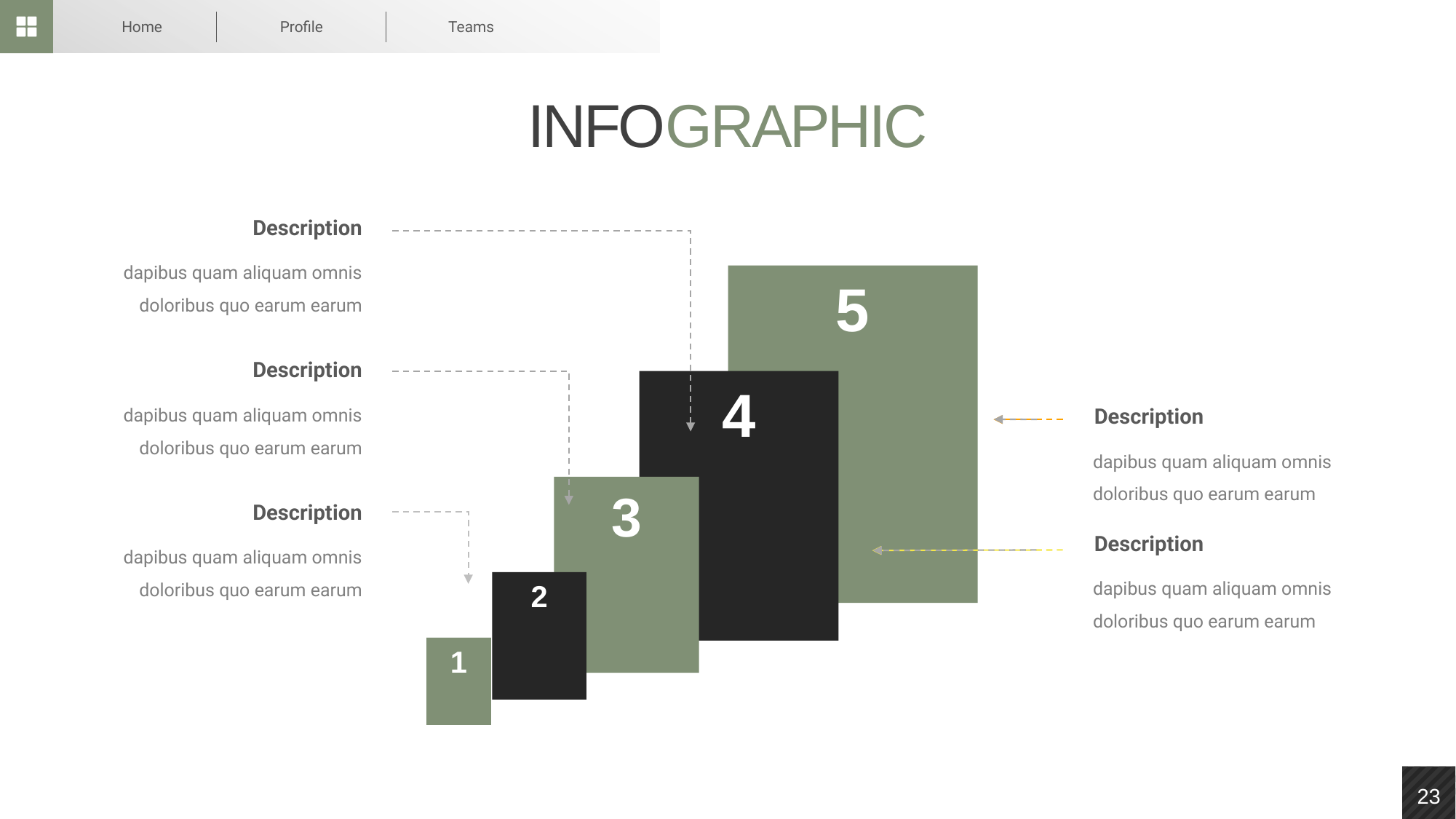

Home
Profile
Teams

23
INFOGRAPHIC
Description
dapibus quam aliquam omnis doloribus quo earum earum
5
Description
4
dapibus quam aliquam omnis doloribus quo earum earum
Description
dapibus quam aliquam omnis doloribus quo earum earum
3
Description
Description
dapibus quam aliquam omnis doloribus quo earum earum
dapibus quam aliquam omnis doloribus quo earum earum
2
1